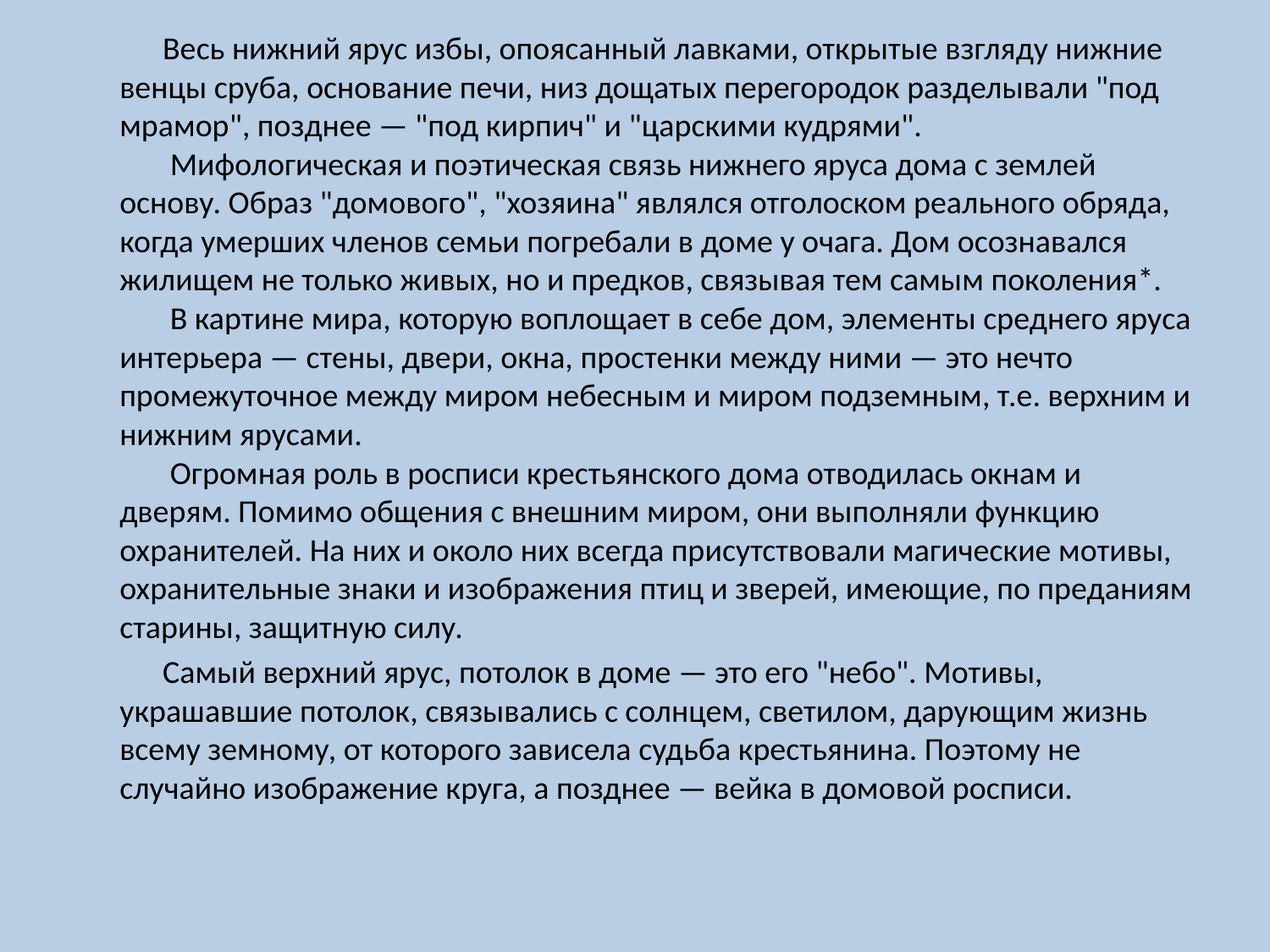

Весь нижний ярус избы, опоясанный лавками, открытые взгляду нижние венцы сруба, основание печи, низ дощатых перегородок разделывали "под мрамор", позднее — "под кирпич" и "царскими кудрями".
       Мифологическая и поэтическая связь нижнего яруса дома с землей основу. Образ "домового", "хозяина" являлся отголоском реального обряда, когда умерших членов семьи погребали в доме у очага. Дом осознавался жилищем не только живых, но и предков, связывая тем самым поколения*.
       В картине мира, которую воплощает в себе дом, элементы среднего яруса интерьера — стены, двери, окна, простенки между ними — это нечто промежуточное между миром небесным и миром подземным, т.е. верхним и нижним ярусами. 
       Огромная роль в росписи крестьянского дома отводилась окнам и дверям. Помимо общения с внешним миром, они выполняли функцию охранителей. На них и около них всегда присутствовали магические мотивы, охранительные знаки и изображения птиц и зверей, имеющие, по преданиям старины, защитную силу.
            Самый верхний ярус, потолок в доме — это его "небо". Мотивы, украшавшие потолок, связывались с солнцем, светилом, дарующим жизнь всему земному, от которого зависела судьба крестьянина. Поэтому не случайно изображение круга, а позднее — вейка в домовой росписи.